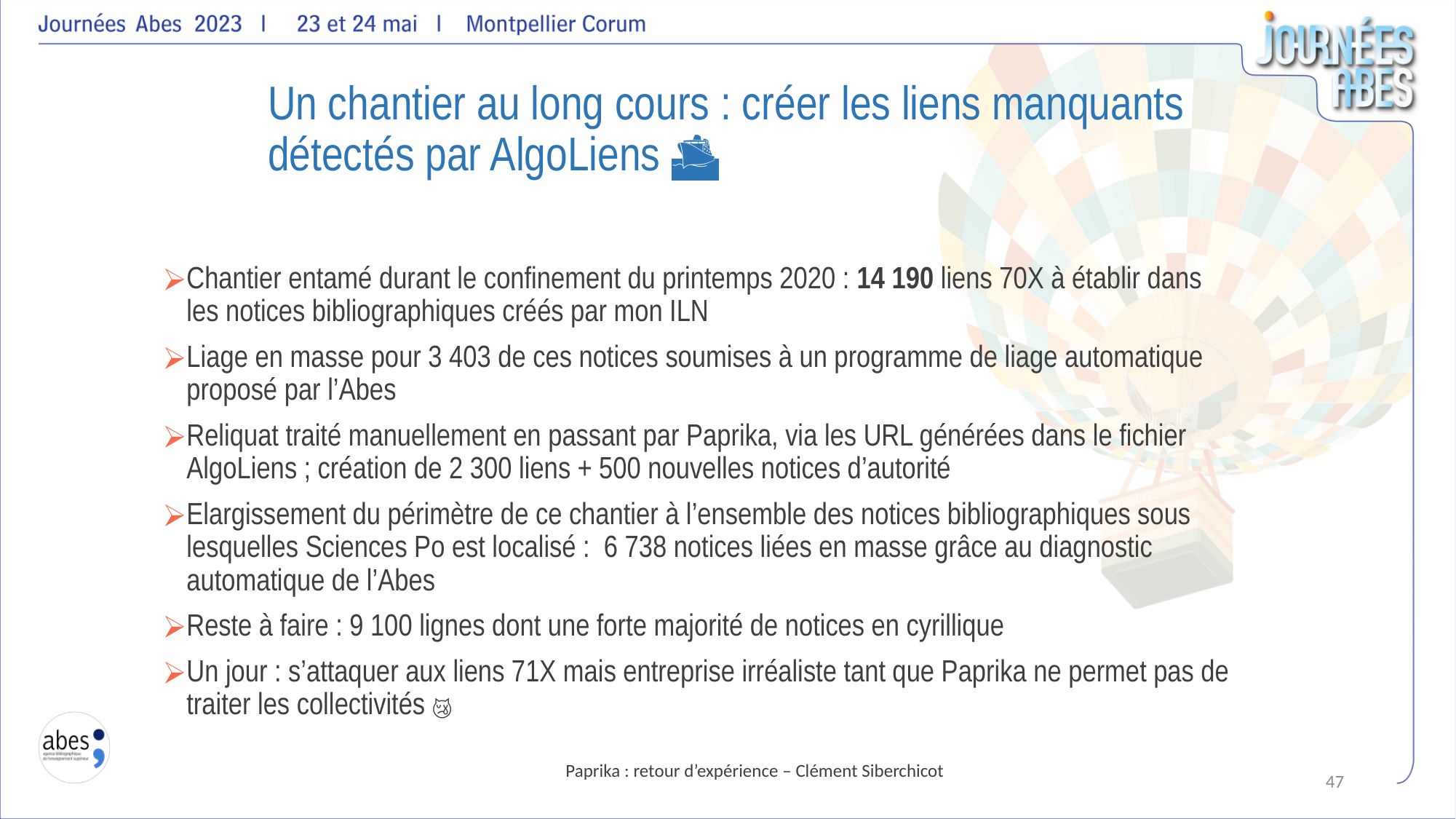

# Un chantier au long cours : créer les liens manquants détectés par AlgoLiens 🛳️

Chantier entamé durant le confinement du printemps 2020 : 14 190 liens 70X à établir dans les notices bibliographiques créés par mon ILN
Liage en masse pour 3 403 de ces notices soumises à un programme de liage automatique proposé par l’Abes
Reliquat traité manuellement en passant par Paprika, via les URL générées dans le fichier AlgoLiens ; création de 2 300 liens + 500 nouvelles notices d’autorité
Elargissement du périmètre de ce chantier à l’ensemble des notices bibliographiques sous lesquelles Sciences Po est localisé :  6 738 notices liées en masse grâce au diagnostic automatique de l’Abes
Reste à faire : 9 100 lignes dont une forte majorité de notices en cyrillique
Un jour : s’attaquer aux liens 71X mais entreprise irréaliste tant que Paprika ne permet pas de traiter les collectivités 😿
Paprika : retour d’expérience – Clément Siberchicot

47